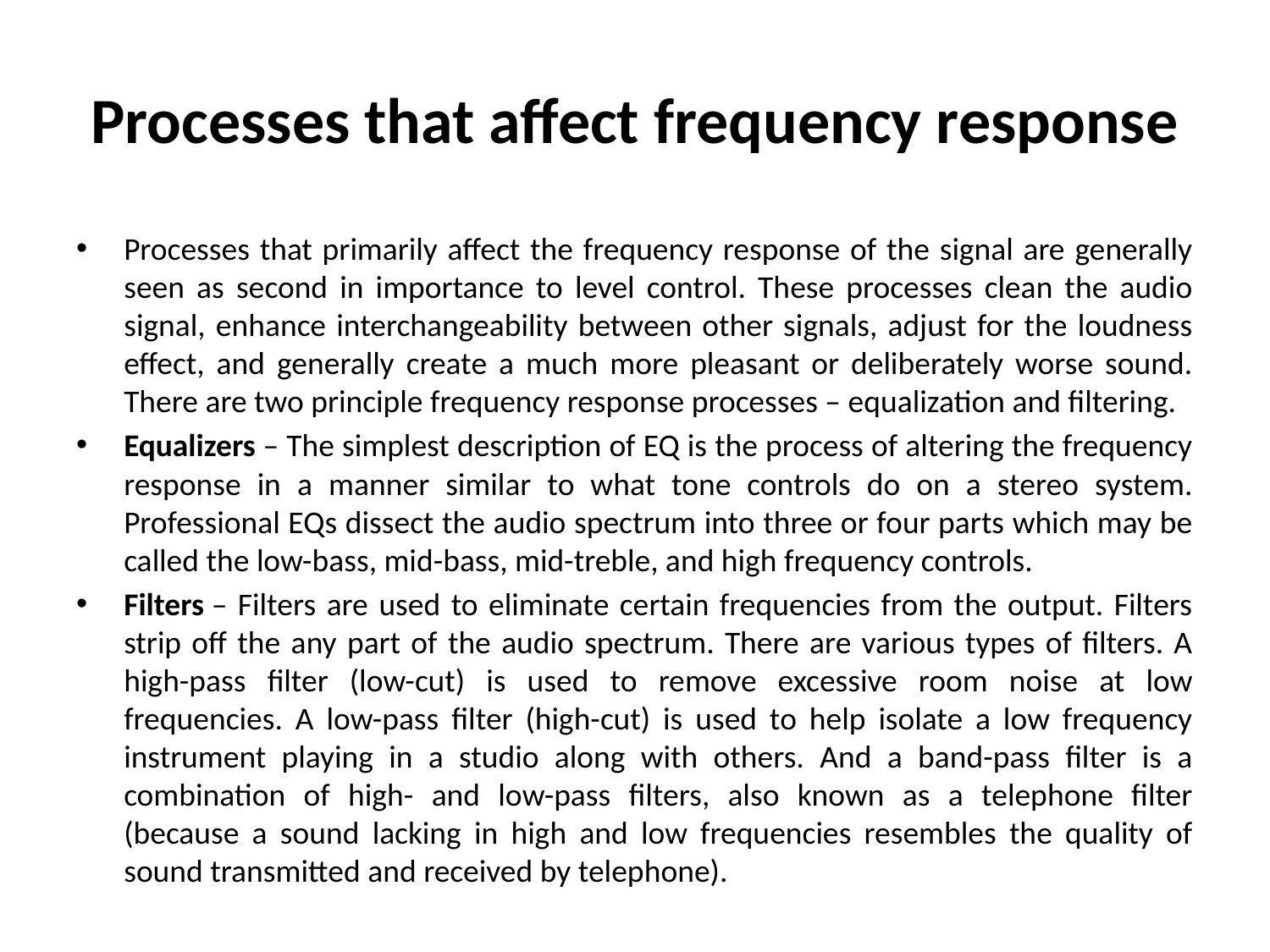

# Processes that affect frequency response
Processes that primarily affect the frequency response of the signal are generally seen as second in importance to level control. These processes clean the audio signal, enhance interchangeability between other signals, adjust for the loudness effect, and generally create a much more pleasant or deliberately worse sound. There are two principle frequency response processes – equalization and filtering.
Equalizers – The simplest description of EQ is the process of altering the frequency response in a manner similar to what tone controls do on a stereo system. Professional EQs dissect the audio spectrum into three or four parts which may be called the low-bass, mid-bass, mid-treble, and high frequency controls.
Filters – Filters are used to eliminate certain frequencies from the output. Filters strip off the any part of the audio spectrum. There are various types of filters. A high-pass filter (low-cut) is used to remove excessive room noise at low frequencies. A low-pass filter (high-cut) is used to help isolate a low frequency instrument playing in a studio along with others. And a band-pass filter is a combination of high- and low-pass filters, also known as a telephone filter (because a sound lacking in high and low frequencies resembles the quality of sound transmitted and received by telephone).